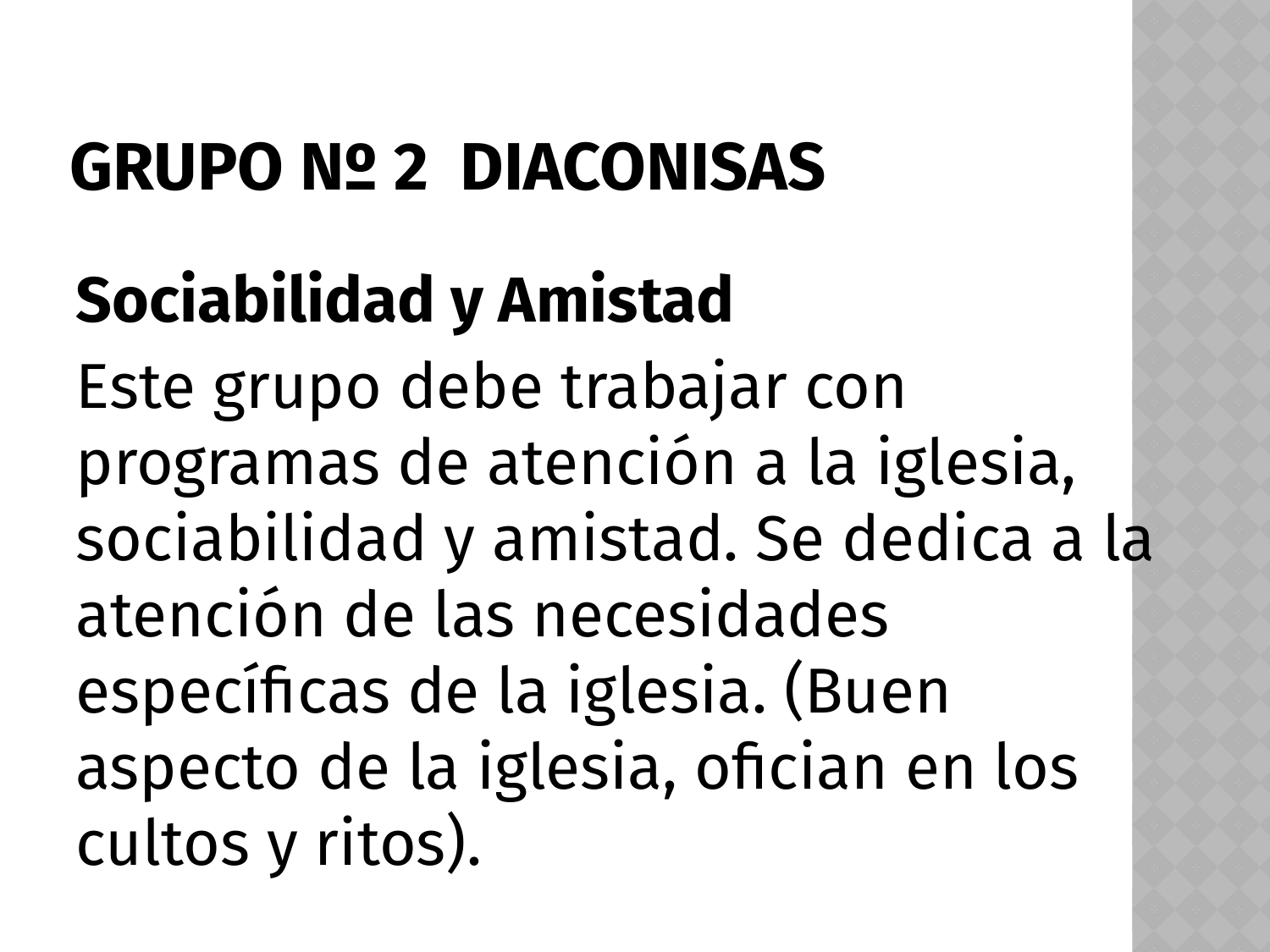

# Grupo Nº 2  diaconisas

Sociabilidad y Amistad
Este grupo debe trabajar con programas de atención a la iglesia, sociabilidad y amistad. Se dedica a la atención de las necesidades específicas de la iglesia. (Buen aspecto de la iglesia, ofician en los cultos y ritos).